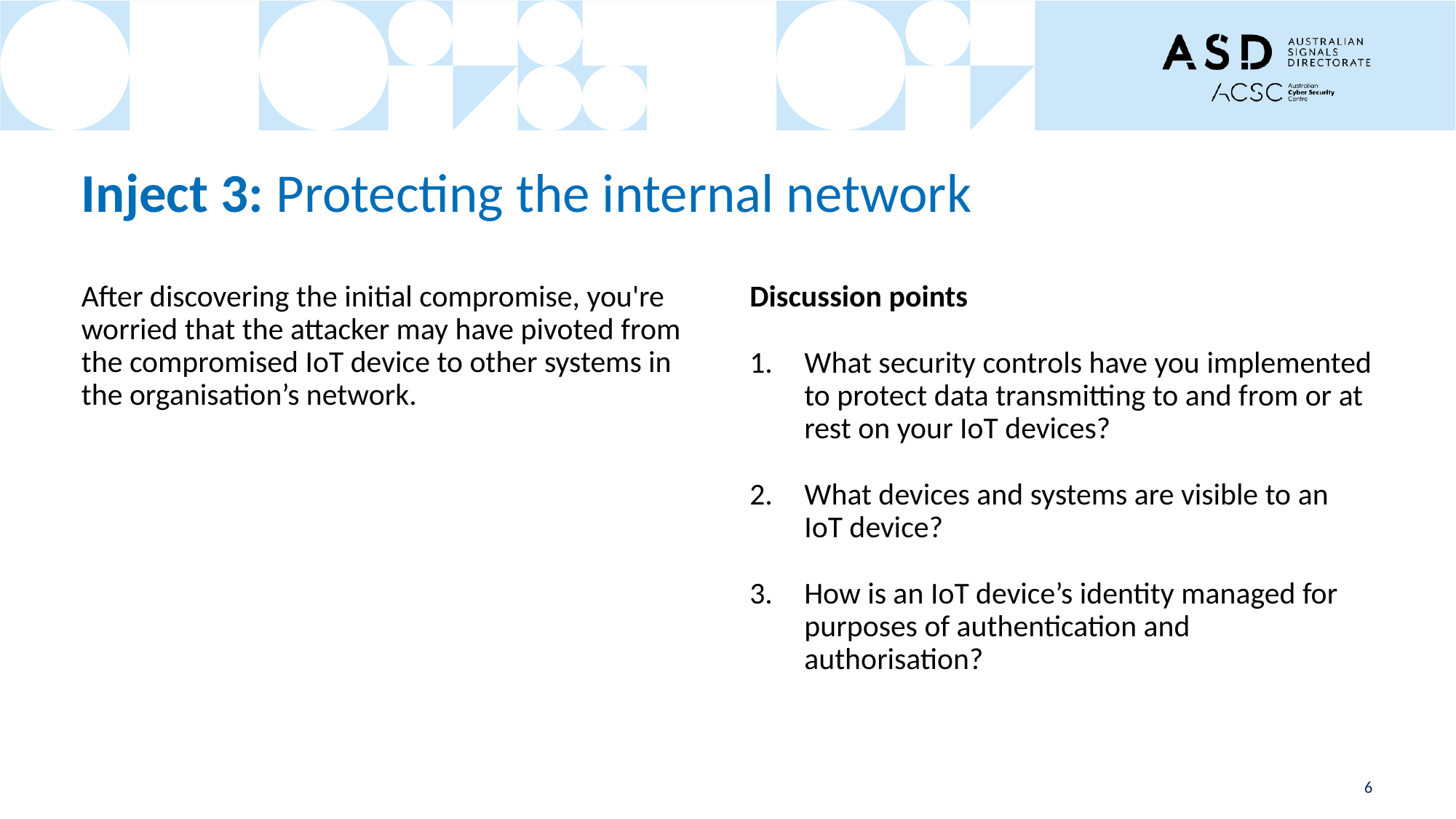

# Inject 3: Protecting the internal network
After discovering the initial compromise, you're worried that the attacker may have pivoted from the compromised IoT device to other systems in the organisation’s network.
Discussion points
What security controls have you implemented to protect data transmitting to and from or at rest on your IoT devices?
What devices and systems are visible to an IoT device?
How is an IoT device’s identity managed for purposes of authentication and authorisation?
6